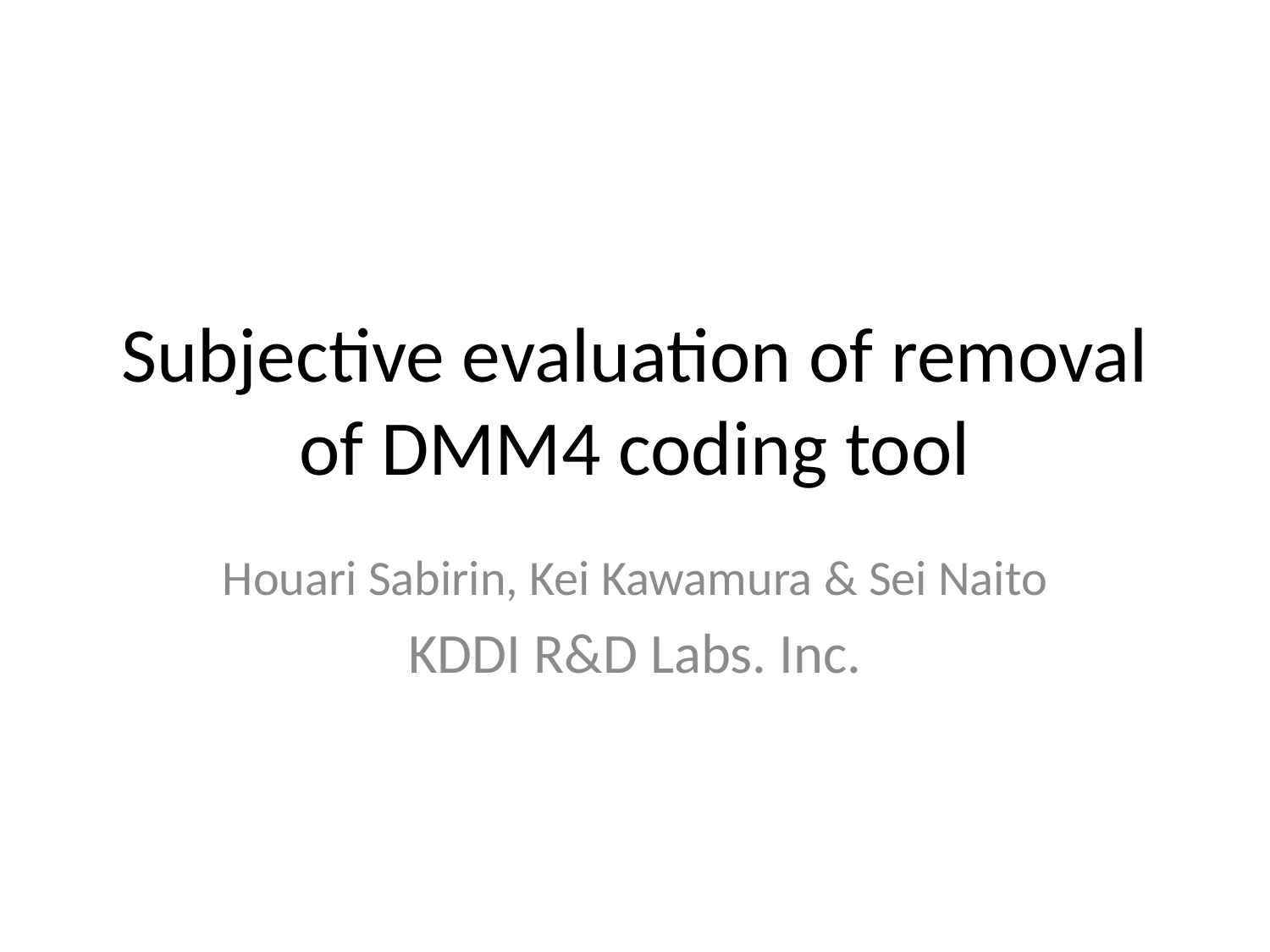

# Subjective evaluation of removal of DMM4 coding tool
Houari Sabirin, Kei Kawamura & Sei Naito
KDDI R&D Labs. Inc.